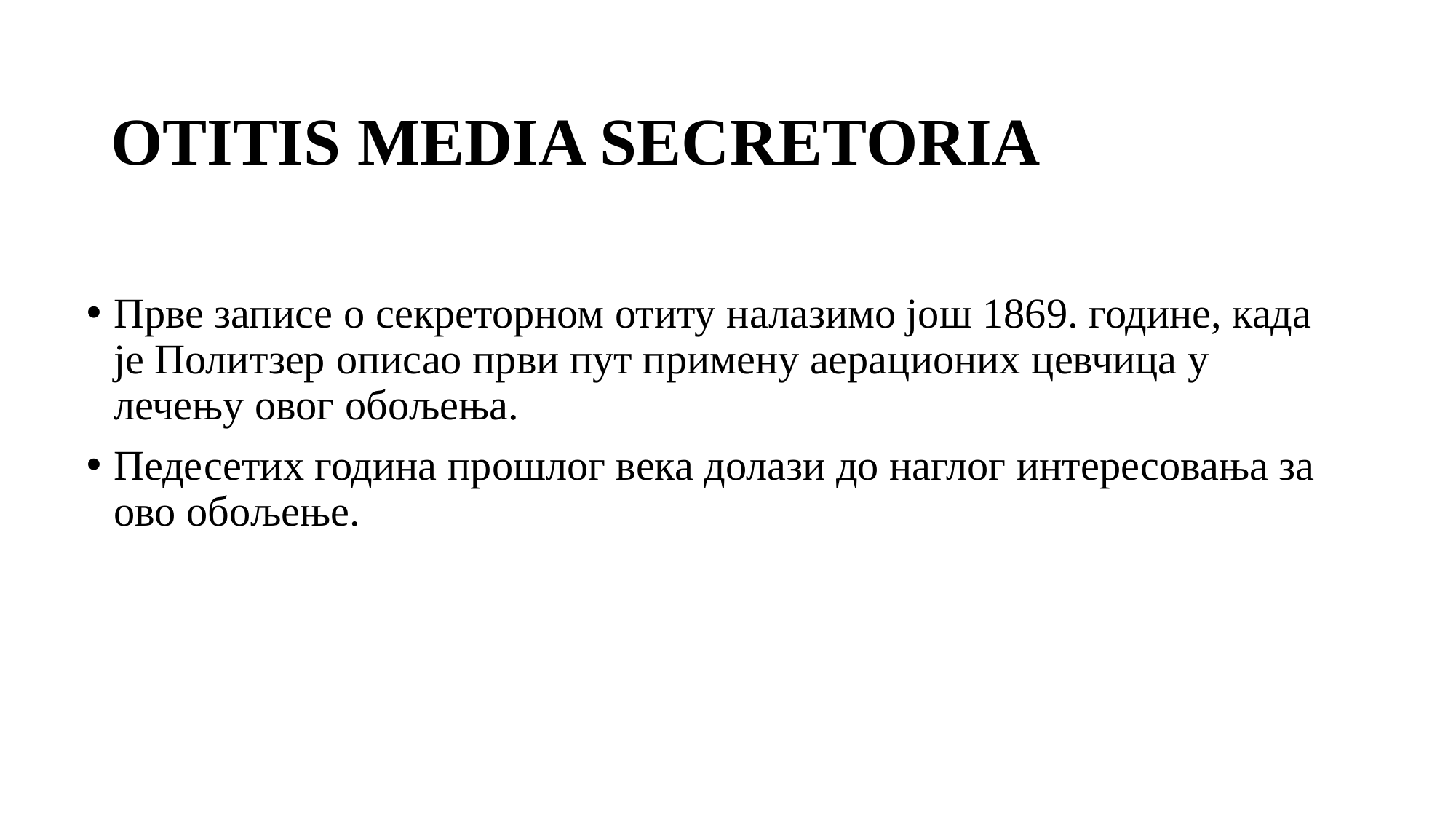

# OTITIS MEDIA SECRETORIA
Прве записе о секреторном отиту налазимо још 1869. године, када је Политзер описао први пут примену аерационих цевчица у лечењу овог обољења.
Педесетих година прошлог века долази до наглог интересовања за ово обољење.